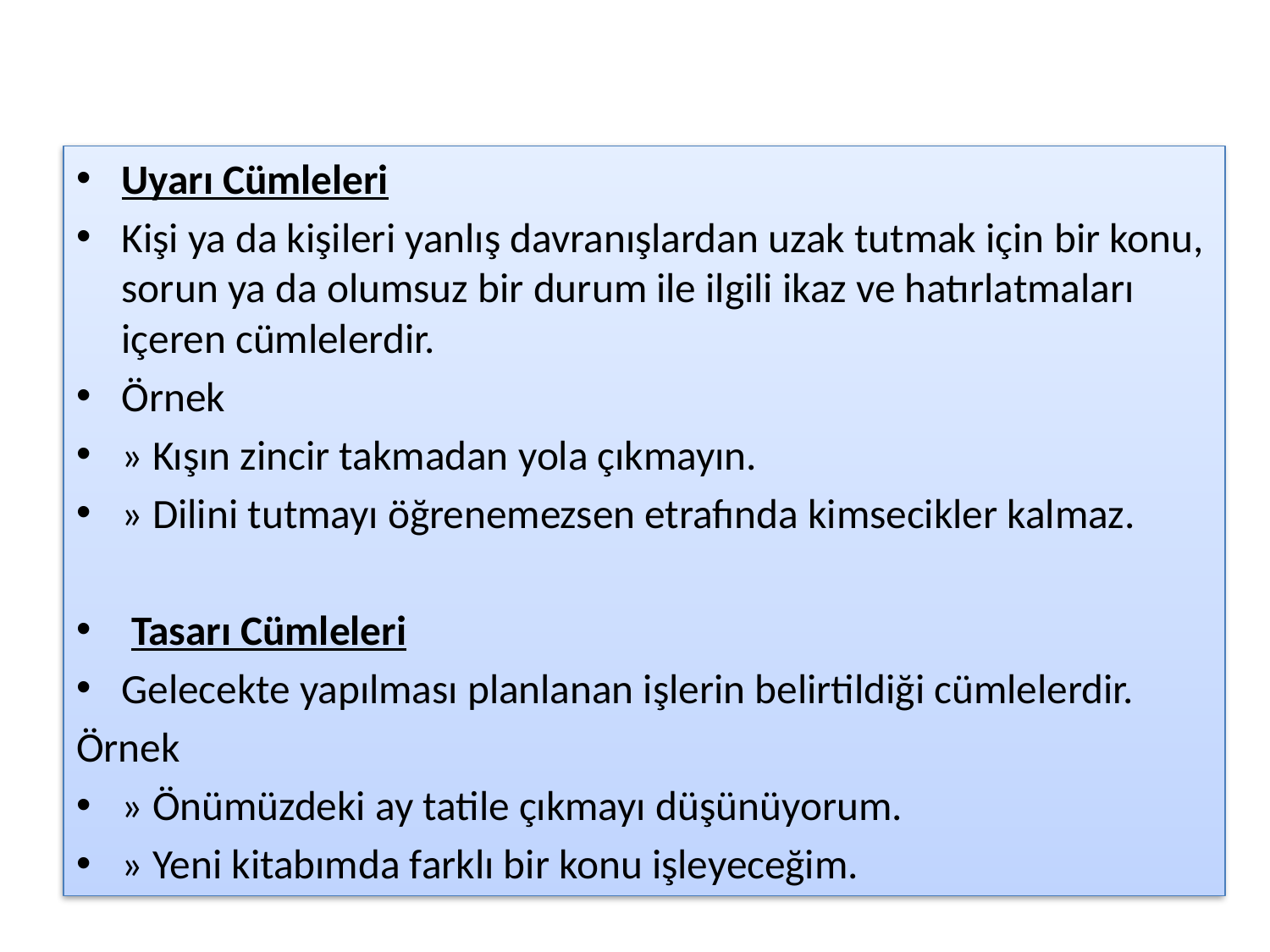

#
Uyarı Cümleleri
Kişi ya da kişileri yanlış davranışlardan uzak tutmak için bir konu, sorun ya da olumsuz bir durum ile ilgili ikaz ve hatırlatmaları içeren cümlelerdir.
Örnek
» Kışın zincir takmadan yola çıkmayın.
» Dilini tutmayı öğrenemezsen etrafında kimsecikler kalmaz.

 Tasarı Cümleleri
Gelecekte yapılması planlanan işlerin belirtildiği cümlelerdir.
Örnek
» Önümüzdeki ay tatile çıkmayı düşünüyorum.
» Yeni kitabımda farklı bir konu işleyeceğim.